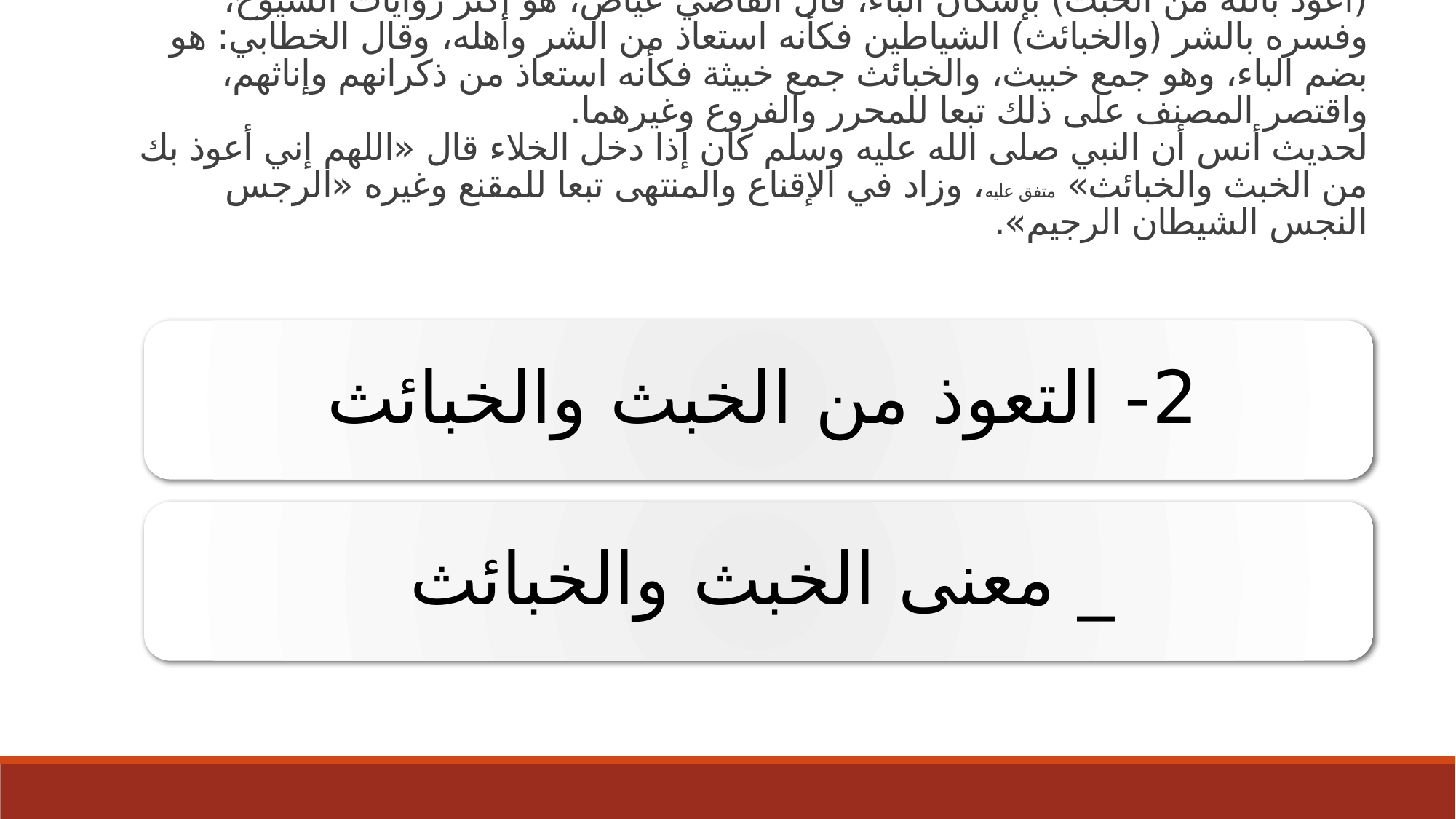

(أعوذ بالله من الخبث) بإسكان الباء، قال القاضي عياض، هو أكثر روايات الشيوخ، وفسره بالشر (والخبائث) الشياطين فكأنه استعاذ من الشر وأهله، وقال الخطابي: هو بضم الباء، وهو جمع خبيث، والخبائث جمع خبيثة فكأنه استعاذ من ذكرانهم وإناثهم، واقتصر المصنف على ذلك تبعا للمحرر والفروع وغيرهما.
لحديث أنس أن النبي صلى الله عليه وسلم كان إذا دخل الخلاء قال «اللهم إني أعوذ بك من الخبث والخبائث» متفق عليه، وزاد في الإقناع والمنتهى تبعا للمقنع وغيره «الرجس النجس الشيطان الرجيم».

2- التعوذ من الخبث والخبائث
_ معنى الخبث والخبائث